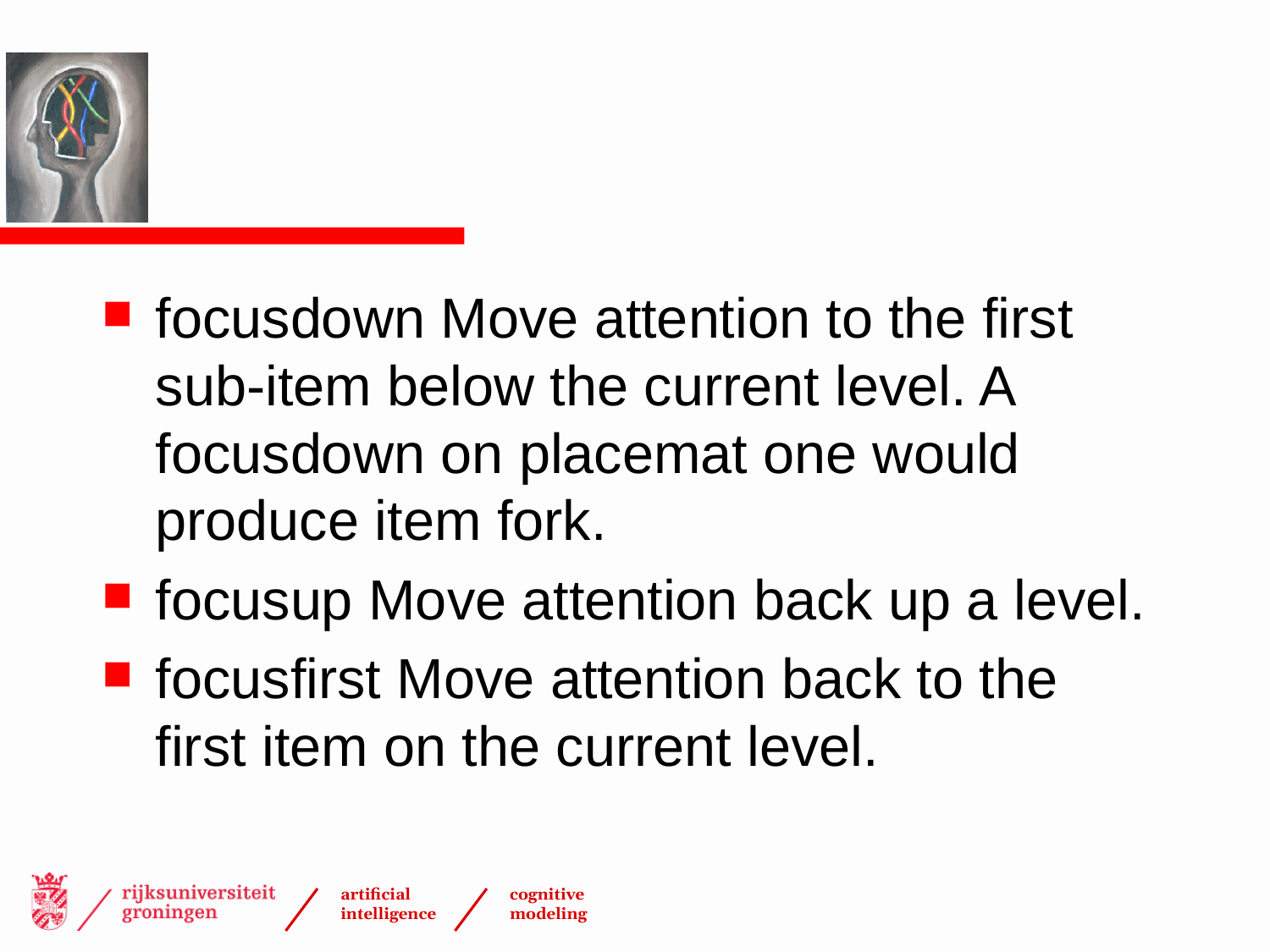

#
focusdown Move attention to the first sub-item below the current level. A focusdown on placemat one would produce item fork.
focusup Move attention back up a level.
focusfirst Move attention back to the first item on the current level.